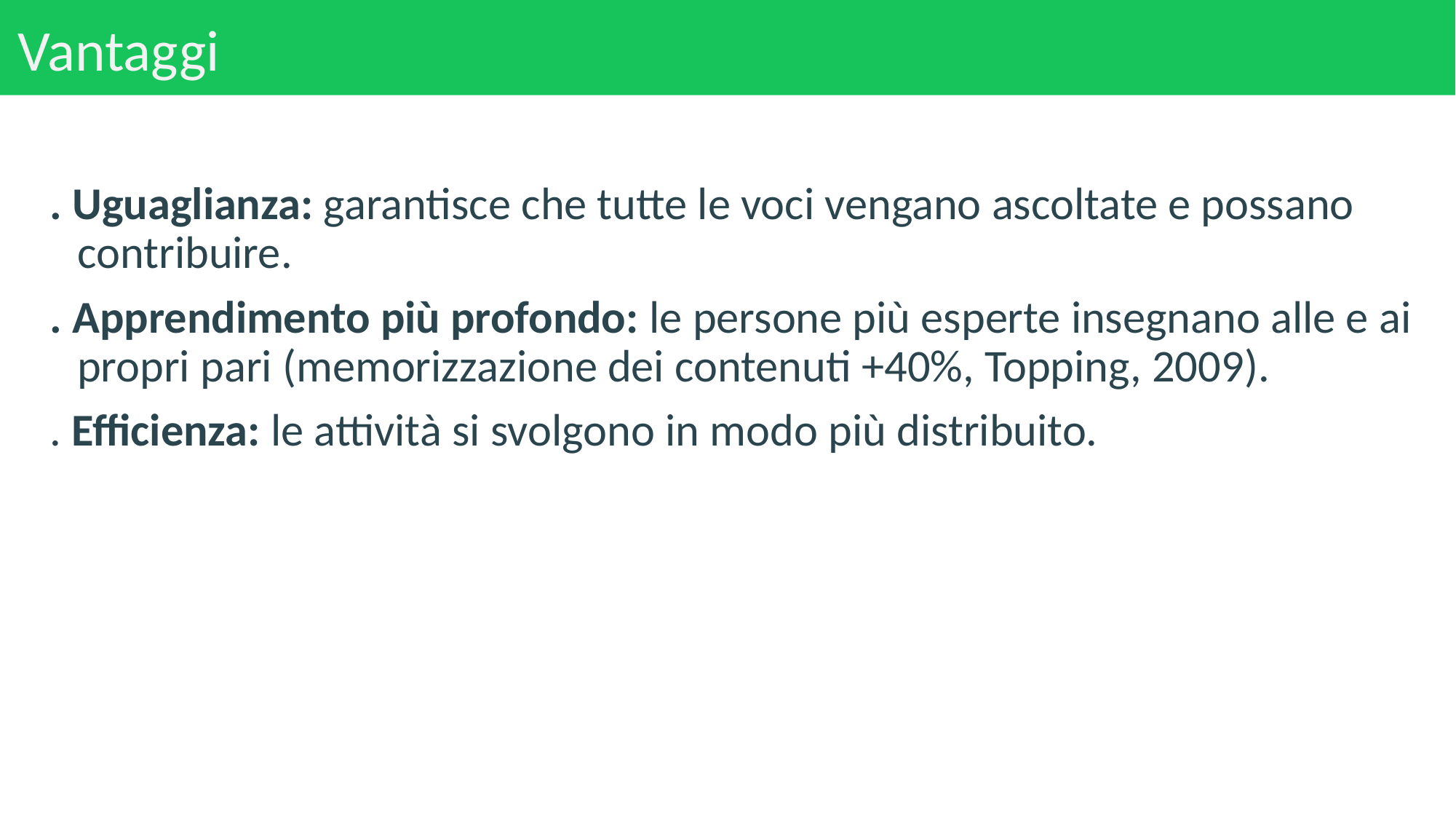

# Vantaggi

. Uguaglianza: garantisce che tutte le voci vengano ascoltate e possano contribuire.
. Apprendimento più profondo: le persone più esperte insegnano alle e ai propri pari (memorizzazione dei contenuti +40%, Topping, 2009).
. Efficienza: le attività si svolgono in modo più distribuito.